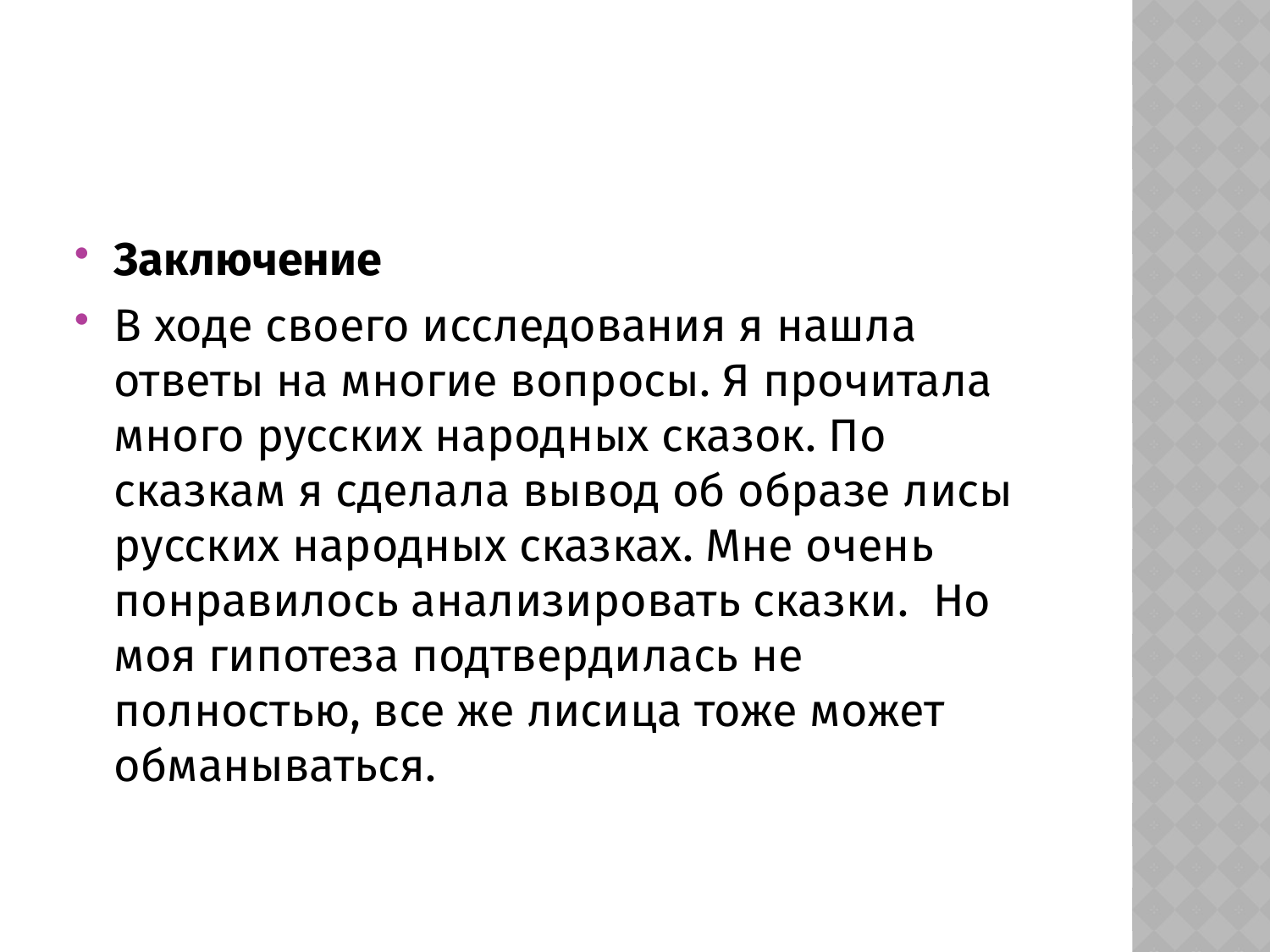

#
Заключение
В ходе своего исследования я нашла ответы на многие вопросы. Я прочитала много русских народных сказок. По сказкам я сделала вывод об образе лисы  русских народных сказках. Мне очень понравилось анализировать сказки.  Но моя гипотеза подтвердилась не полностью, все же лисица тоже может обманываться.